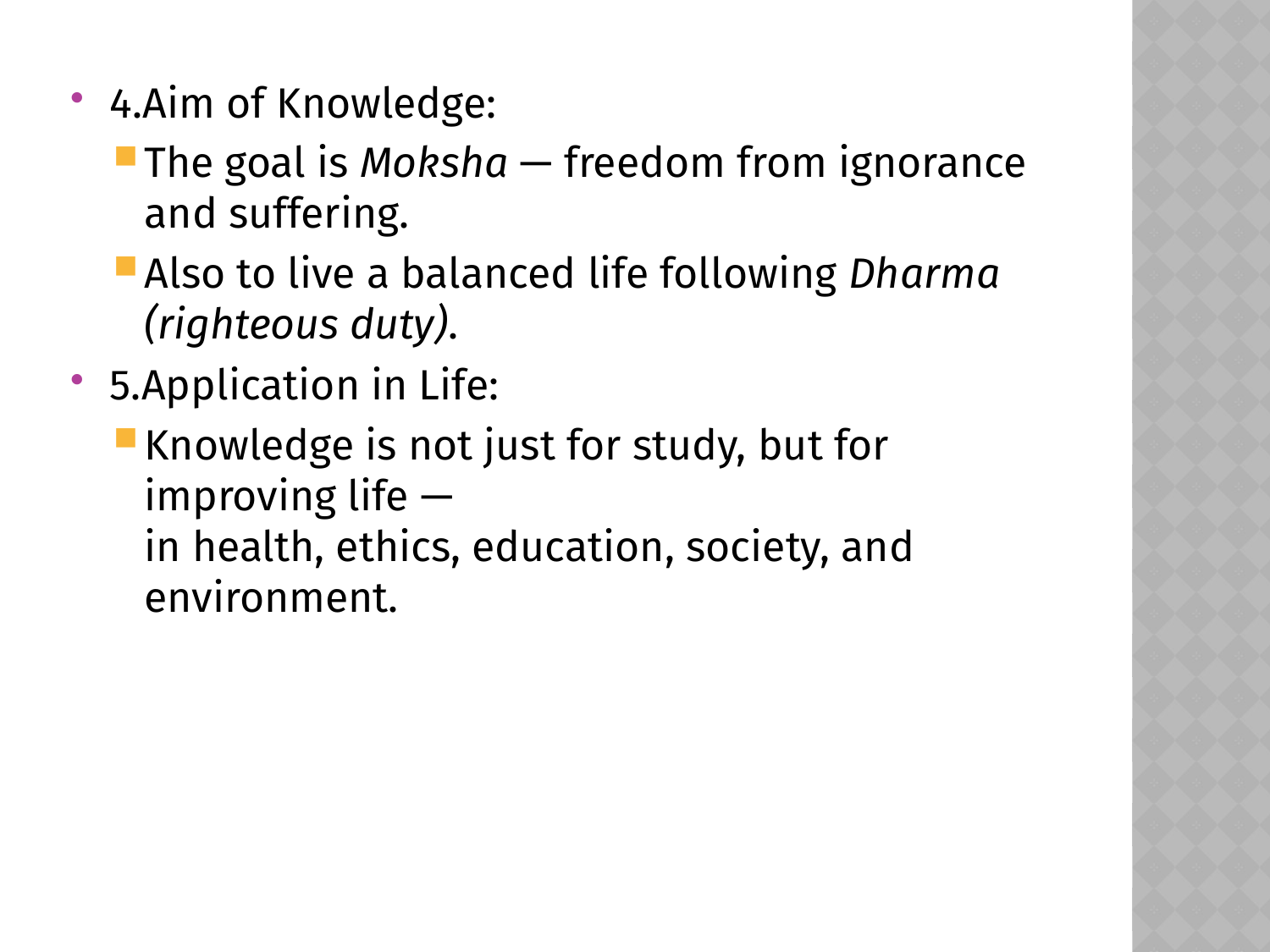

4.Aim of Knowledge:
The goal is Moksha — freedom from ignorance and suffering.
Also to live a balanced life following Dharma (righteous duty).
5.Application in Life:
Knowledge is not just for study, but for improving life —
in health, ethics, education, society, and environment.